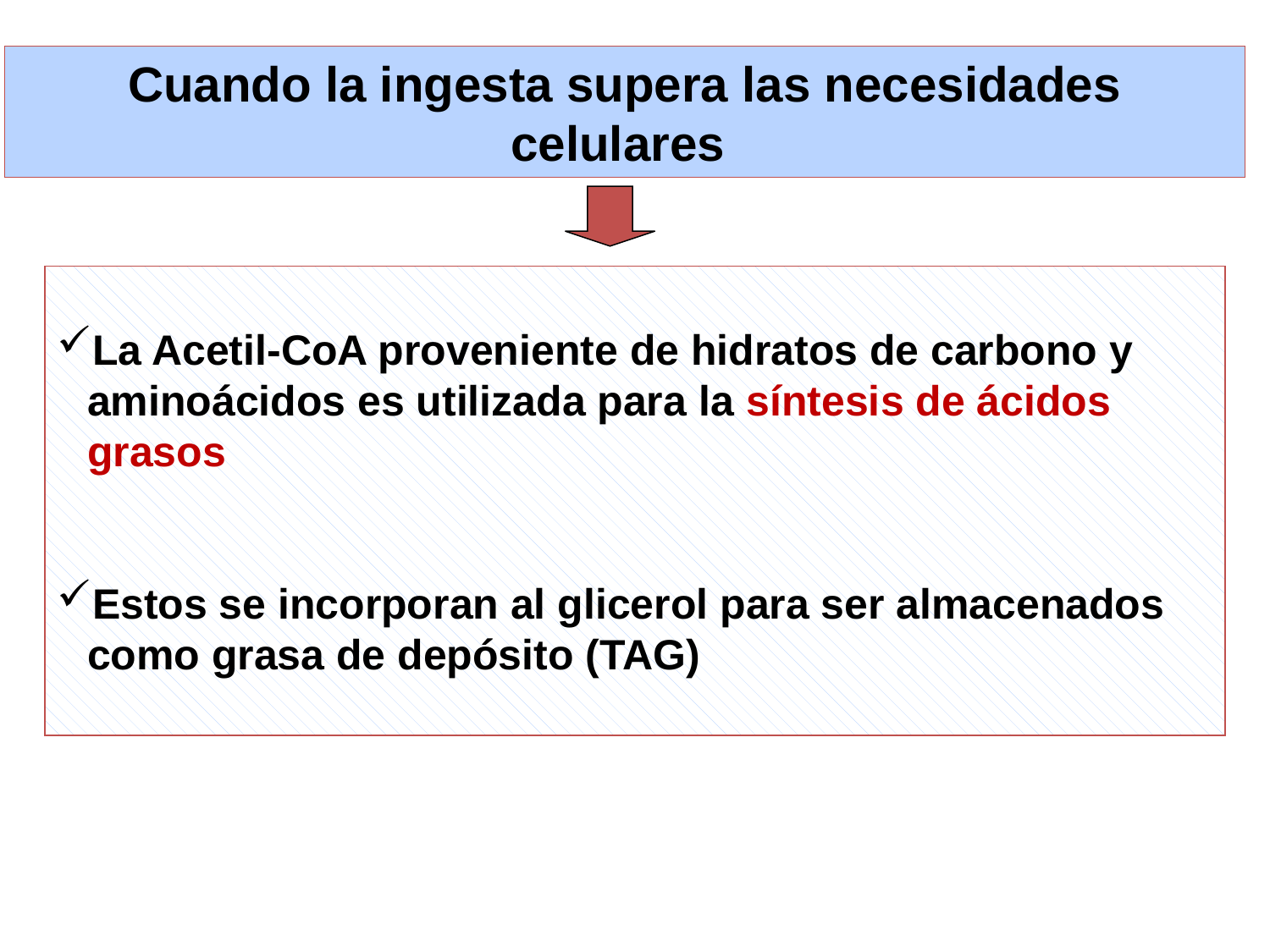

Cuando la ingesta supera las necesidades celulares

La Acetil-CoA proveniente de hidratos de carbono y aminoácidos es utilizada para la síntesis de ácidos grasos

Estos se incorporan al glicerol para ser almacenados como grasa de depósito (TAG)